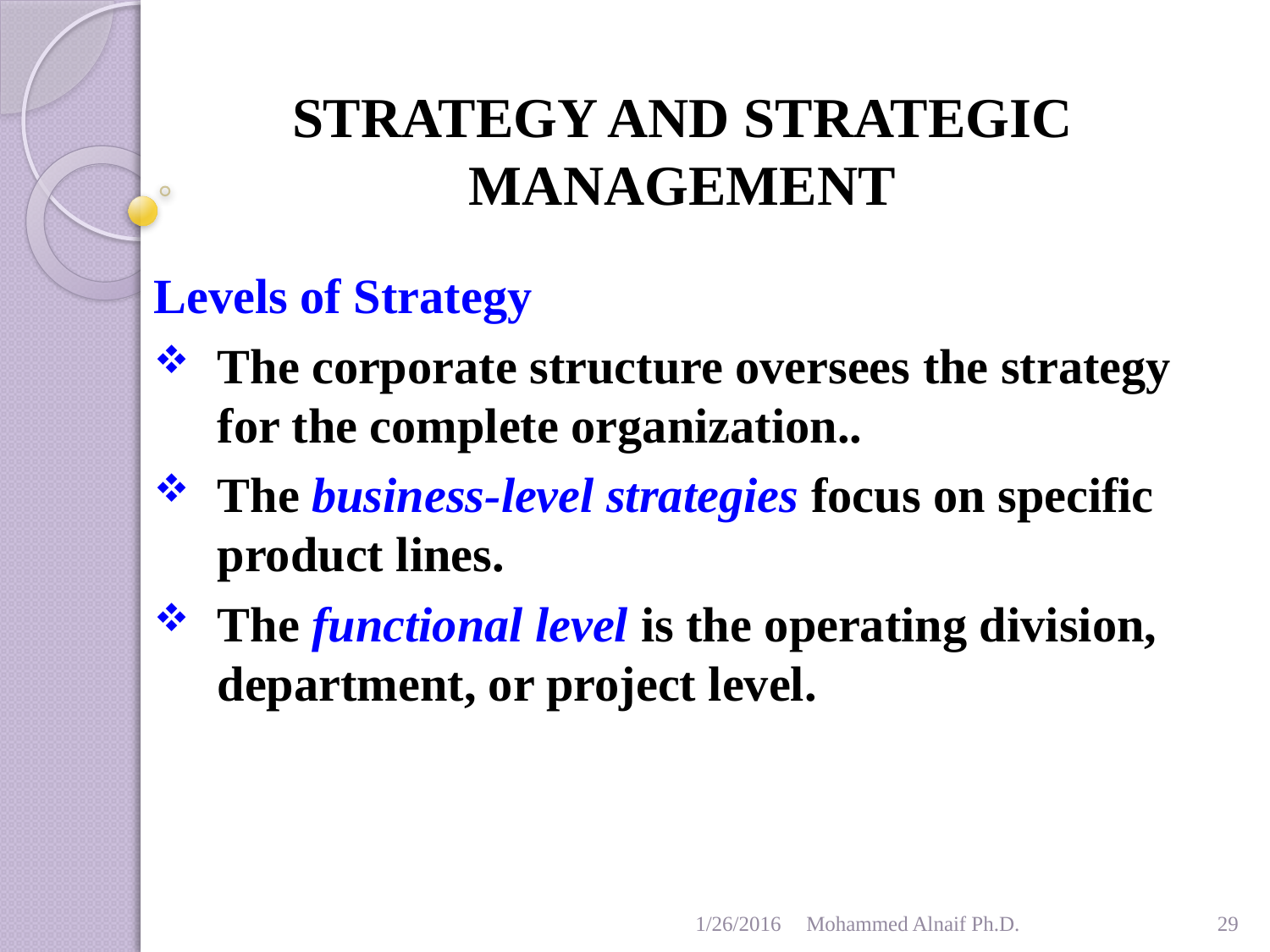

# STRATEGY AND STRATEGIC MANAGEMENT
Levels of Strategy
The corporate structure oversees the strategy for the complete organization..
The business-level strategies focus on specific product lines.
The functional level is the operating division, department, or project level.
1/26/2016
Mohammed Alnaif Ph.D.
29